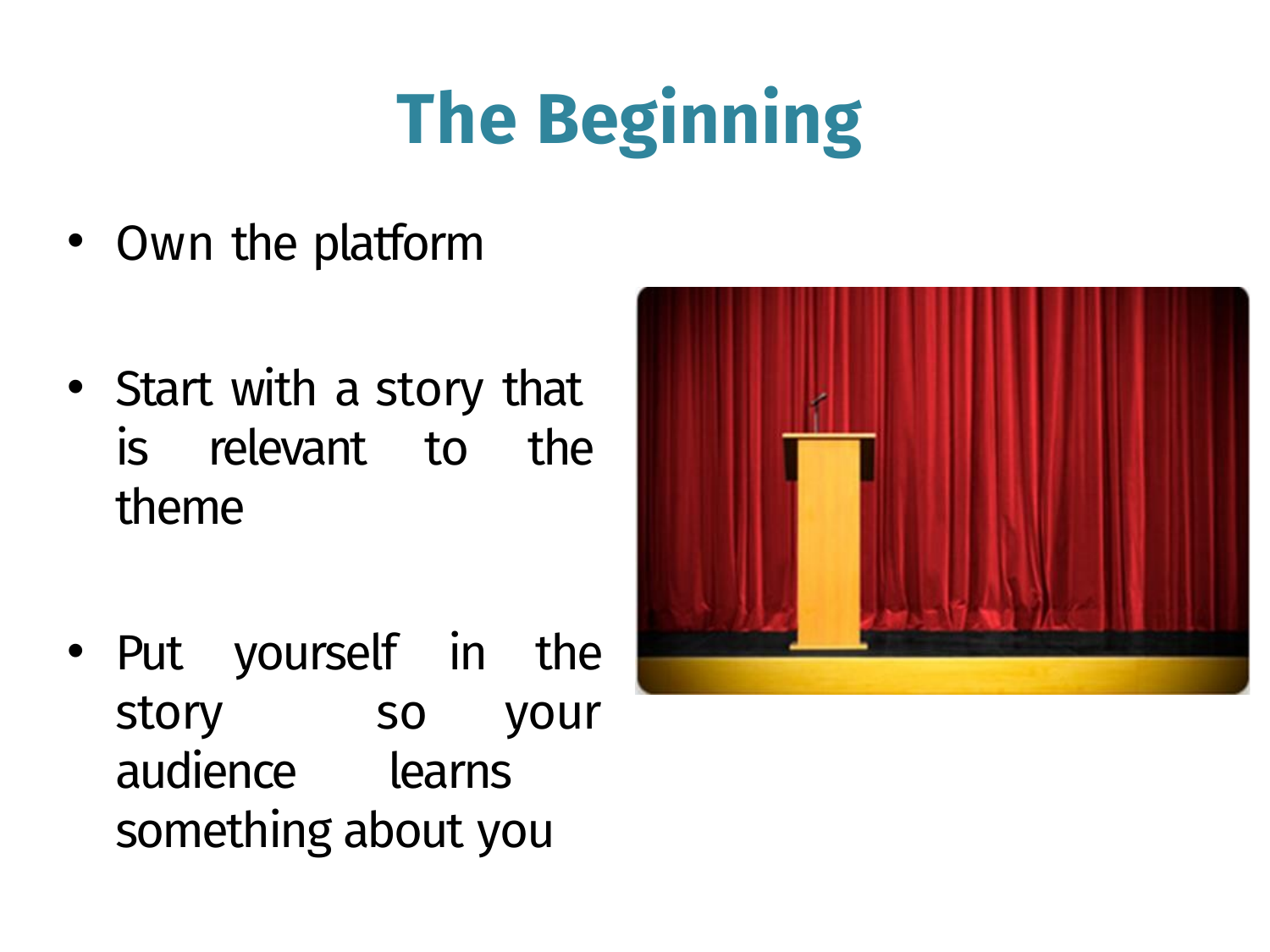

# The Beginning
Own the platform

Start with a story that  is relevant to the theme

Put yourself in the story  so your audience learns  something about you